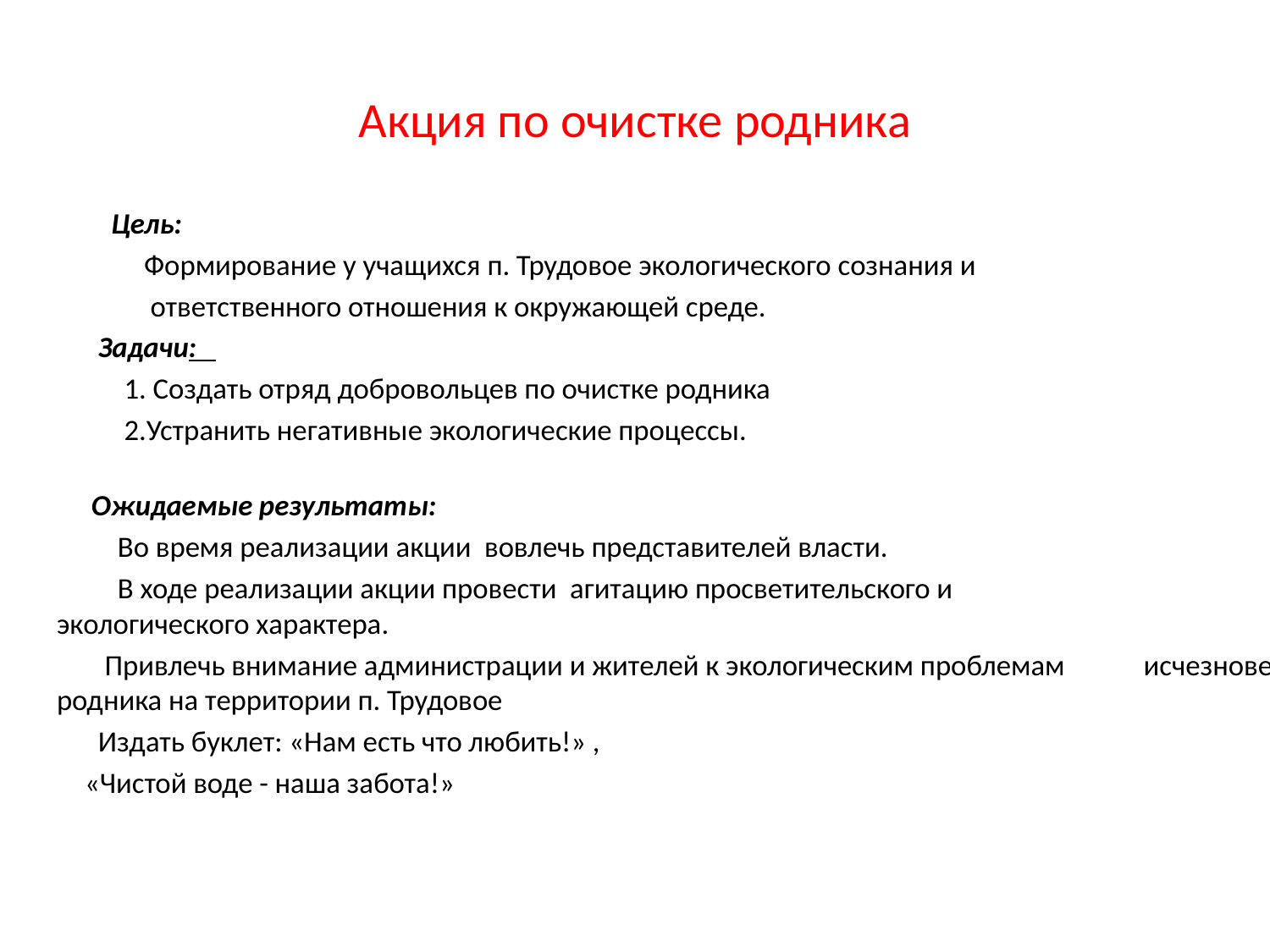

# Акция по очистке родника
               Цель:
                    Формирование у учащихся п. Трудовое экологического сознания и
                     ответственного отношения к окружающей среде.
             Задачи:
                 1. Создать отряд добровольцев по очистке родника
                 2.Устранить негативные экологические процессы.

            Ожидаемые результаты:
                Во время реализации акции  вовлечь представителей власти.
                В ходе реализации акции провести  агитацию просветительского и                                     экологического характера.
              Привлечь внимание администрации и жителей к экологическим проблемам            исчезновения родника на территории п. Трудовое
             Издать буклет: «Нам есть что любить!» ,
           «Чистой воде - наша забота!»